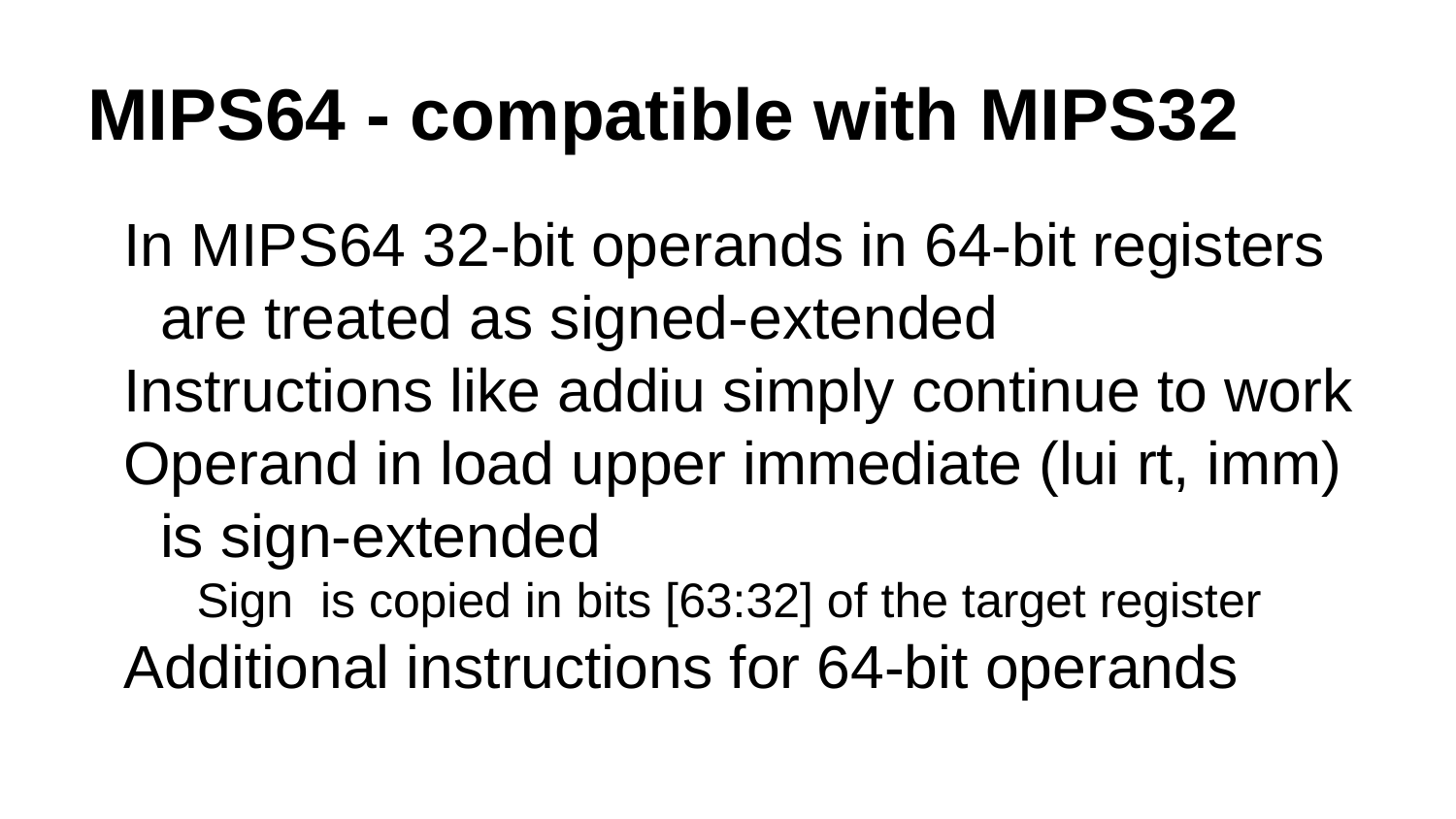

# MIPS64 - compatible with MIPS32
In MIPS64 32-bit operands in 64-bit registers are treated as signed-extended
Instructions like addiu simply continue to work
Operand in load upper immediate (lui rt, imm) is sign-extended
Sign  is copied in bits [63:32] of the target register
Additional instructions for 64-bit operands